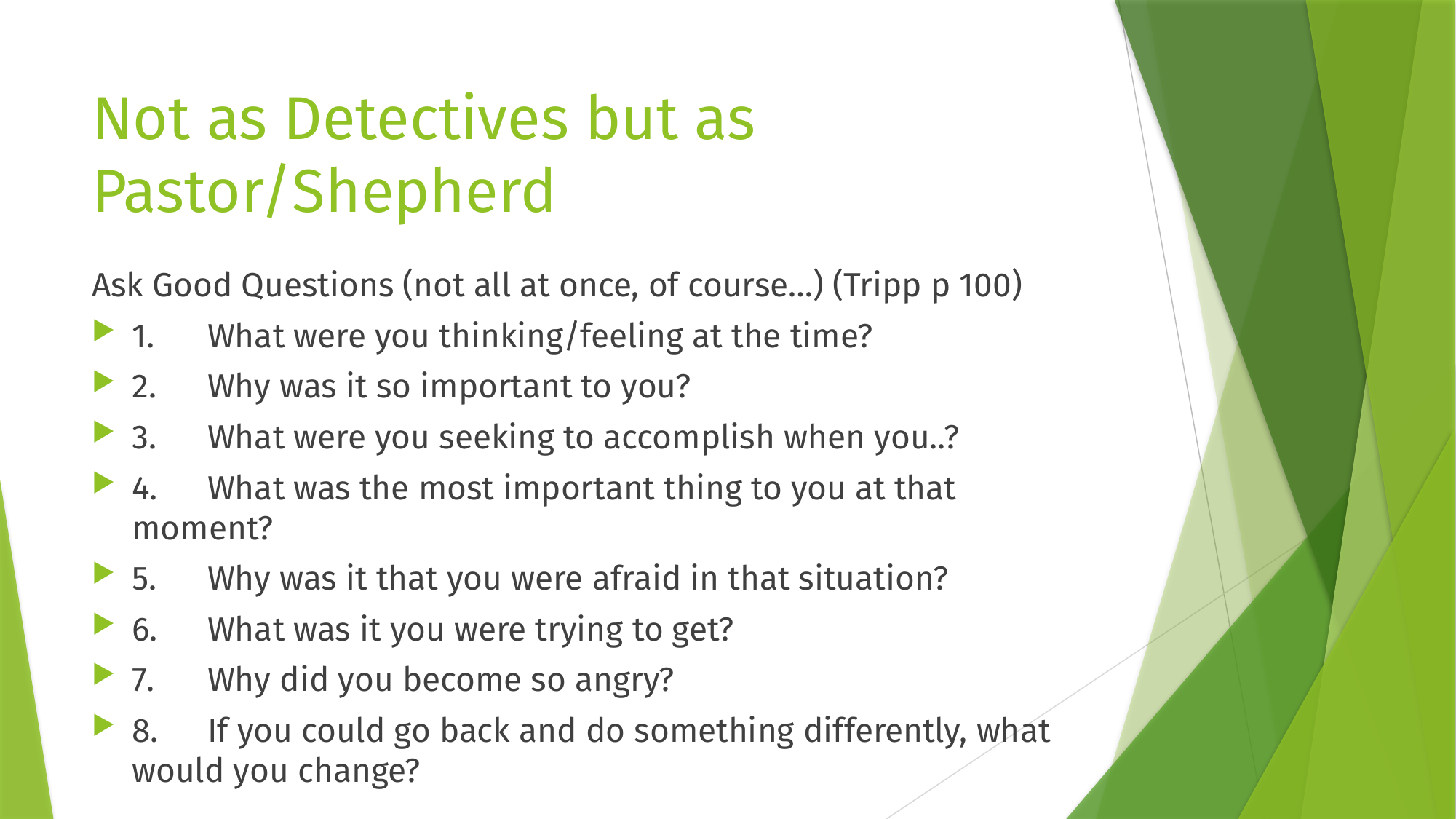

# Not as Detectives but as Pastor/Shepherd
Ask Good Questions (not all at once, of course…) (Tripp p 100)
1.	What were you thinking/feeling at the time?
2.	Why was it so important to you?
3.	What were you seeking to accomplish when you..?
4.	What was the most important thing to you at that moment?
5.	Why was it that you were afraid in that situation?
6.	What was it you were trying to get?
7.	Why did you become so angry?
8.	If you could go back and do something differently, what would you change?